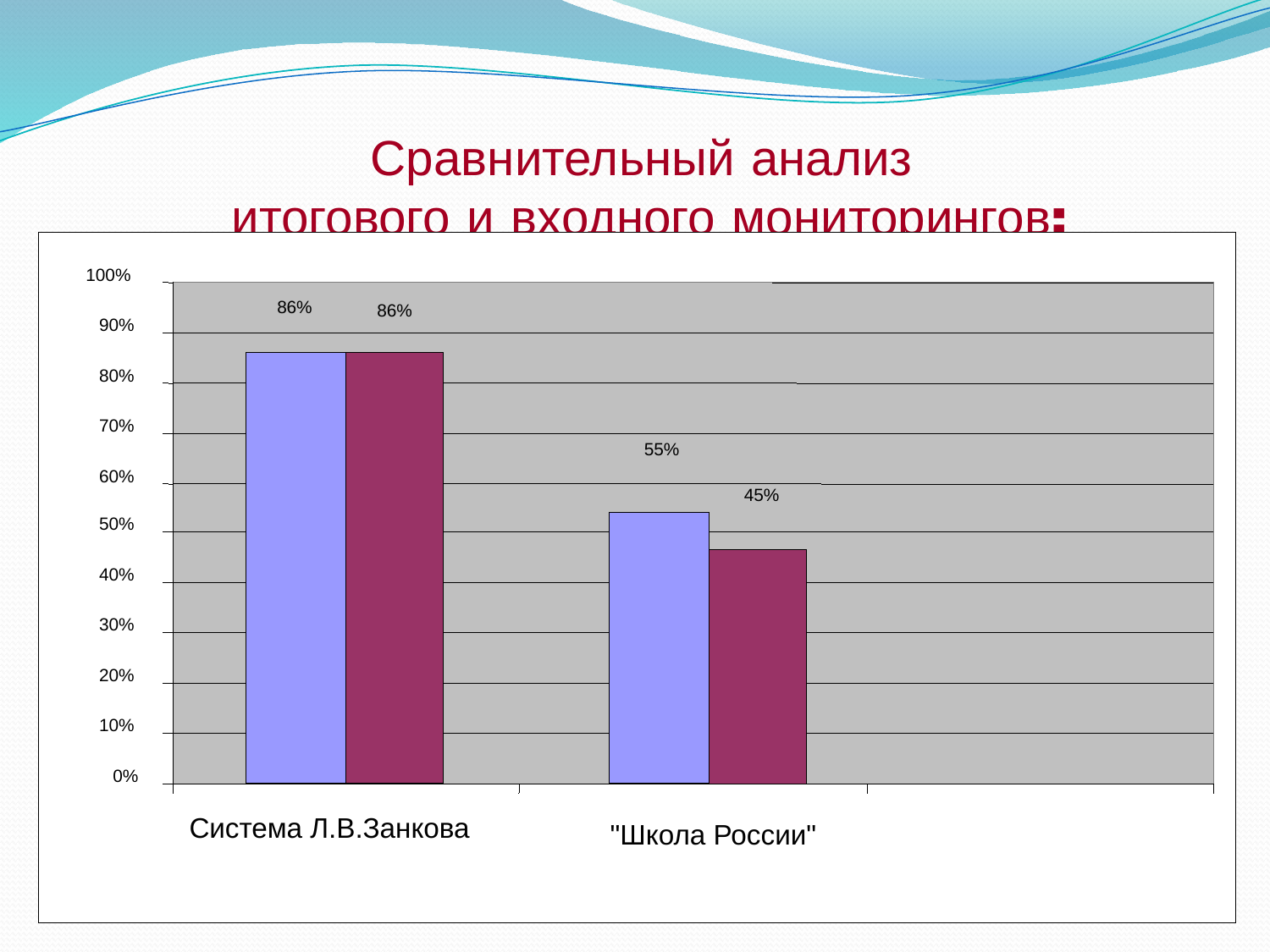

Сравнительный анализ
итогового и входного мониторингов:

100%

86%
86%
90%

80%

70%

55%
60%

45%
50%

40%

30%

20%

10%

0%

Система Л.В.Занкова

"Школа России"